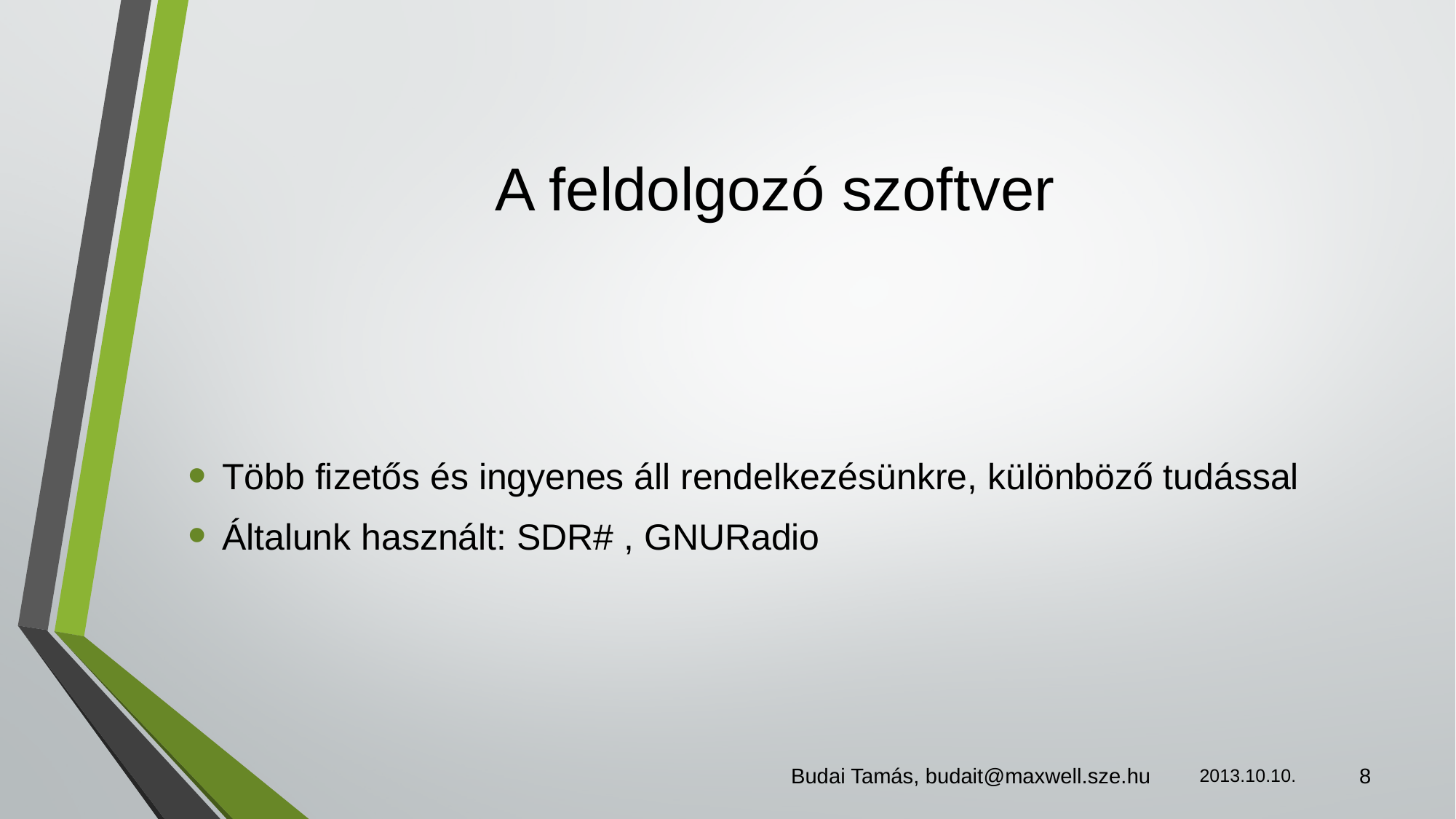

# A feldolgozó szoftver
Több fizetős és ingyenes áll rendelkezésünkre, különböző tudással
Általunk használt: SDR# , GNURadio
2013.10.10.
8
Budai Tamás, budait@maxwell.sze.hu